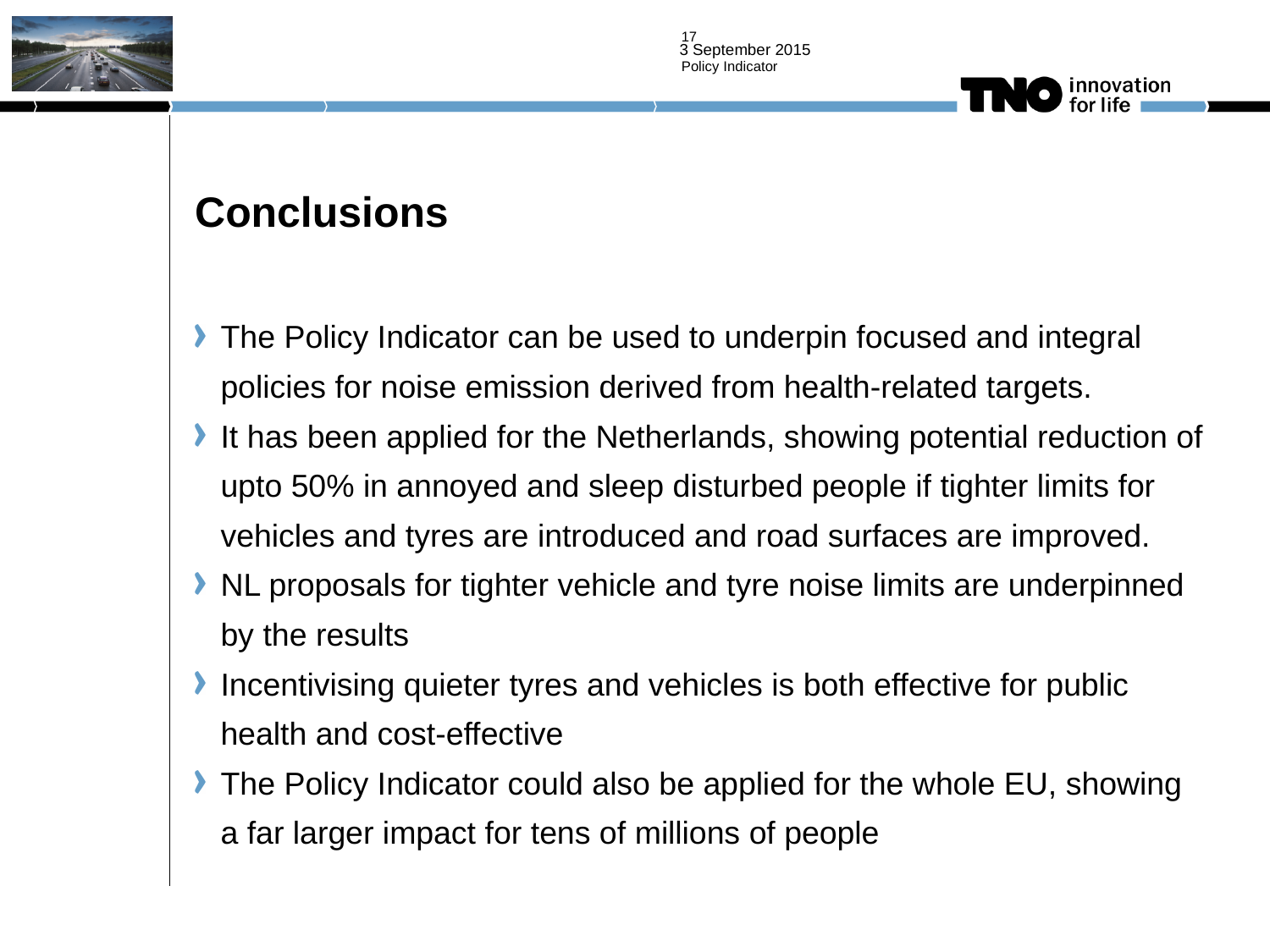

17
Policy Indicator
# Conclusions
The Policy Indicator can be used to underpin focused and integral policies for noise emission derived from health-related targets.
It has been applied for the Netherlands, showing potential reduction of upto 50% in annoyed and sleep disturbed people if tighter limits for vehicles and tyres are introduced and road surfaces are improved.
NL proposals for tighter vehicle and tyre noise limits are underpinned by the results
Incentivising quieter tyres and vehicles is both effective for public health and cost-effective
The Policy Indicator could also be applied for the whole EU, showing a far larger impact for tens of millions of people